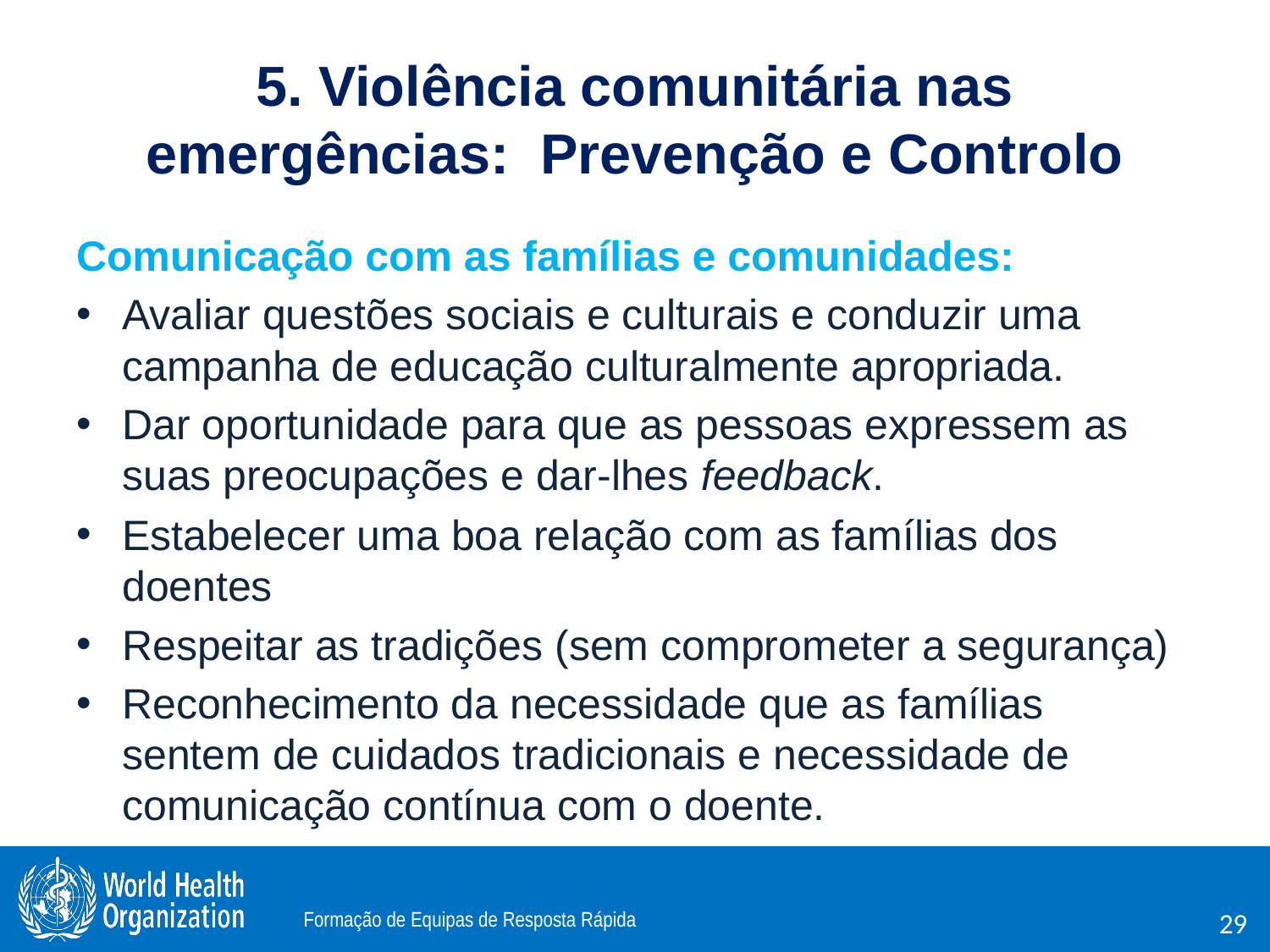

# 5. Violência comunitária nas emergências:  Prevenção e Controlo
Comunicação com as famílias e comunidades:
Avaliar questões sociais e culturais e conduzir uma campanha de educação culturalmente apropriada.
Dar oportunidade para que as pessoas expressem as suas preocupações e dar-lhes feedback.
Estabelecer uma boa relação com as famílias dos doentes
Respeitar as tradições (sem comprometer a segurança)
Reconhecimento da necessidade que as famílias sentem de cuidados tradicionais e necessidade de comunicação contínua com o doente.